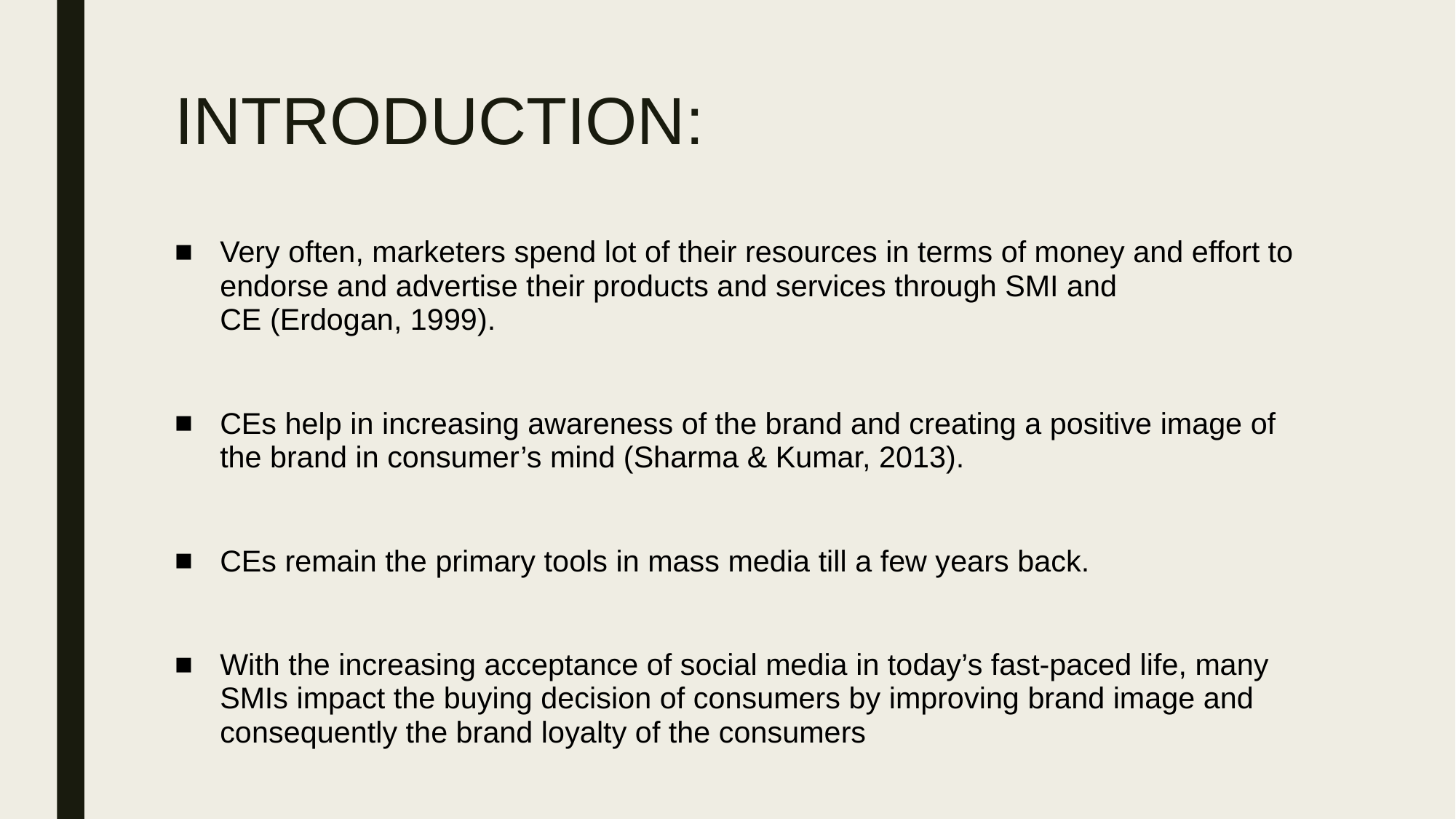

# INTRODUCTION:
Very often, marketers spend lot of their resources in terms of money and effort to endorse and advertise their products and services through SMI and CE (Erdogan, 1999).

CEs help in increasing awareness of the brand and creating a positive image of the brand in consumer’s mind (Sharma & Kumar, 2013).

CEs remain the primary tools in mass media till a few years back.

With the increasing acceptance of social media in today’s fast-paced life, many SMIs impact the buying decision of consumers by improving brand image and consequently the brand loyalty of the consumers